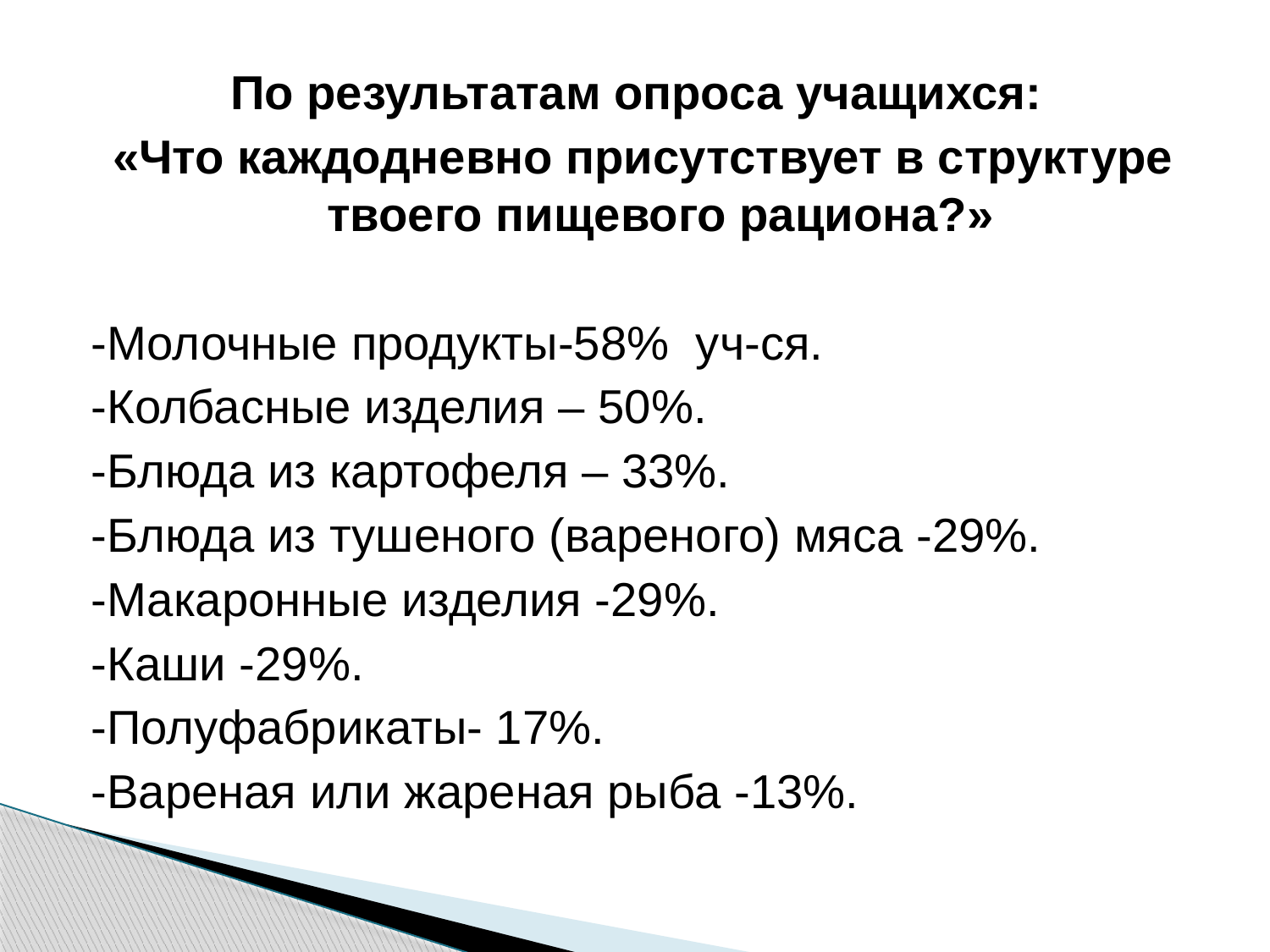

По результатам опроса учащихся:
«Что каждодневно присутствует в структуре твоего пищевого рациона?»

-Молочные продукты-58%  уч-ся.
-Колбасные изделия – 50%.
-Блюда из картофеля – 33%.
-Блюда из тушеного (вареного) мяса -29%.
-Макаронные изделия -29%.
-Каши -29%.
-Полуфабрикаты- 17%.
-Вареная или жареная рыба -13%.